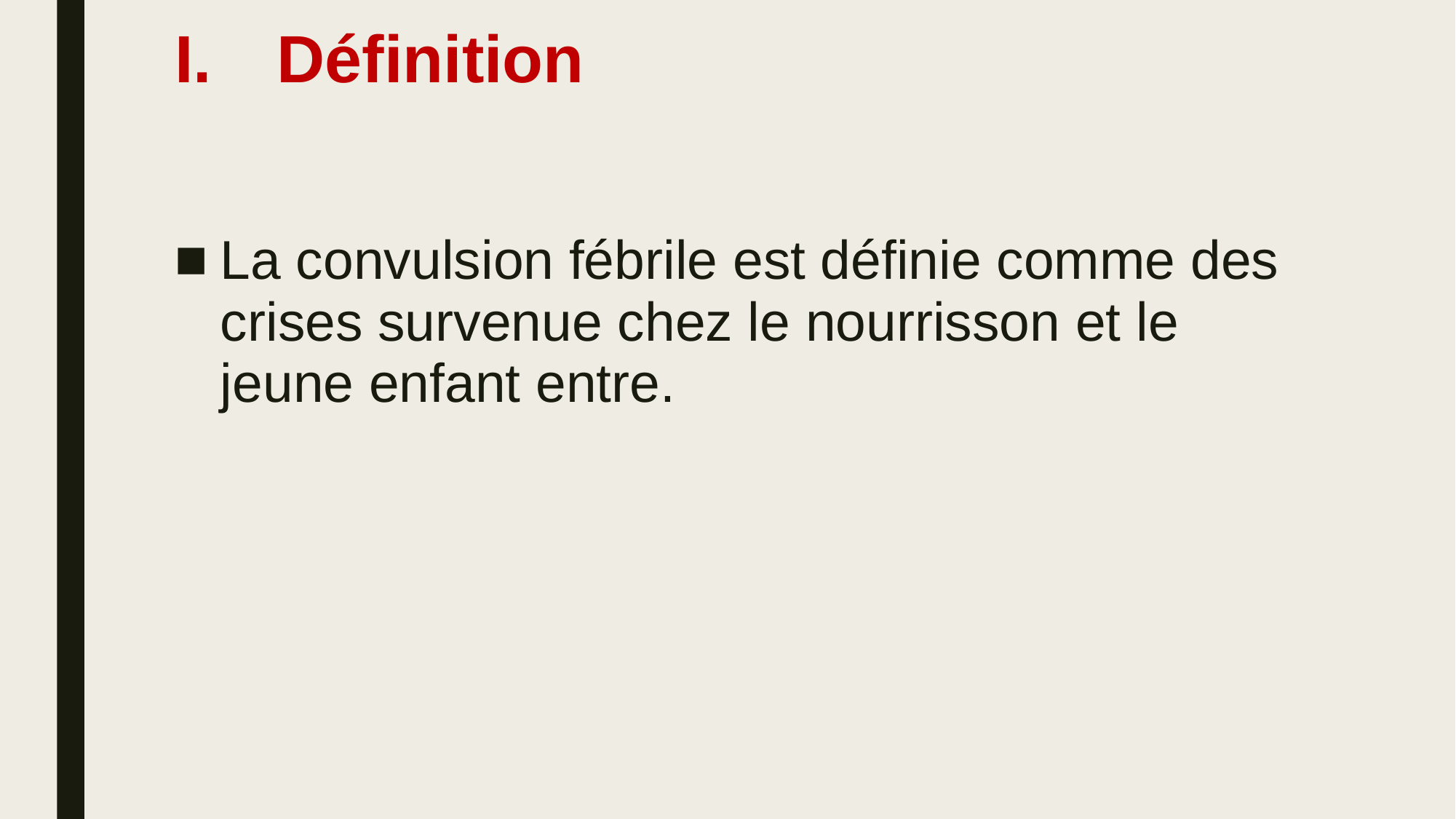

# Définition
La convulsion fébrile est définie comme des crises survenue chez le nourrisson et le jeune enfant entre.